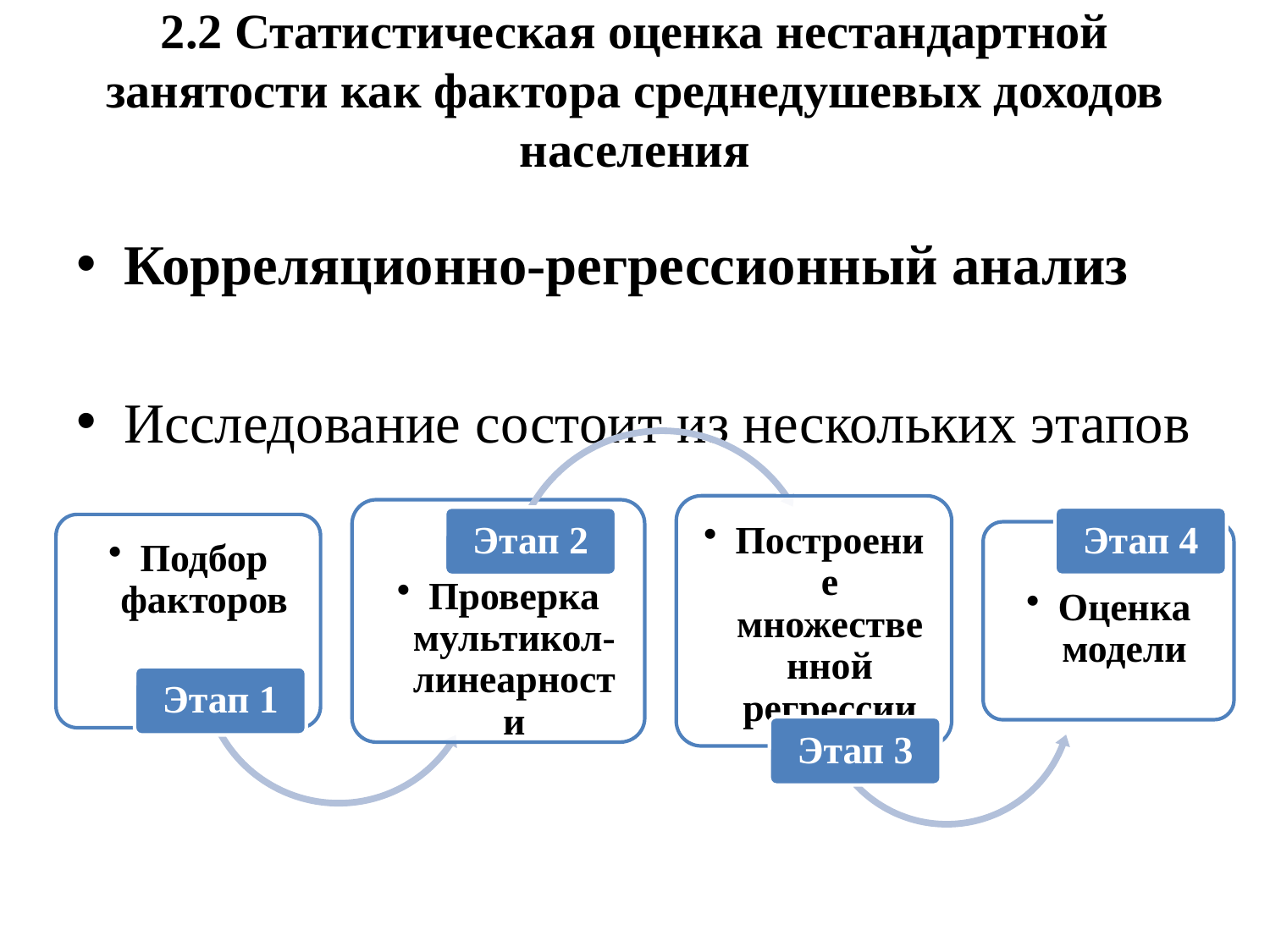

# 2.2 Статистическая оценка нестандартной занятости как фактора среднедушевых доходов населения
Корреляционно-регрессионный анализ

Исследование состоит из нескольких этапов
Подбор факторов
Этап 1
Проверка мультикол-линеарности
Этап 2
Построение множественной регрессии
Этап 3
Оценка модели
Этап 4